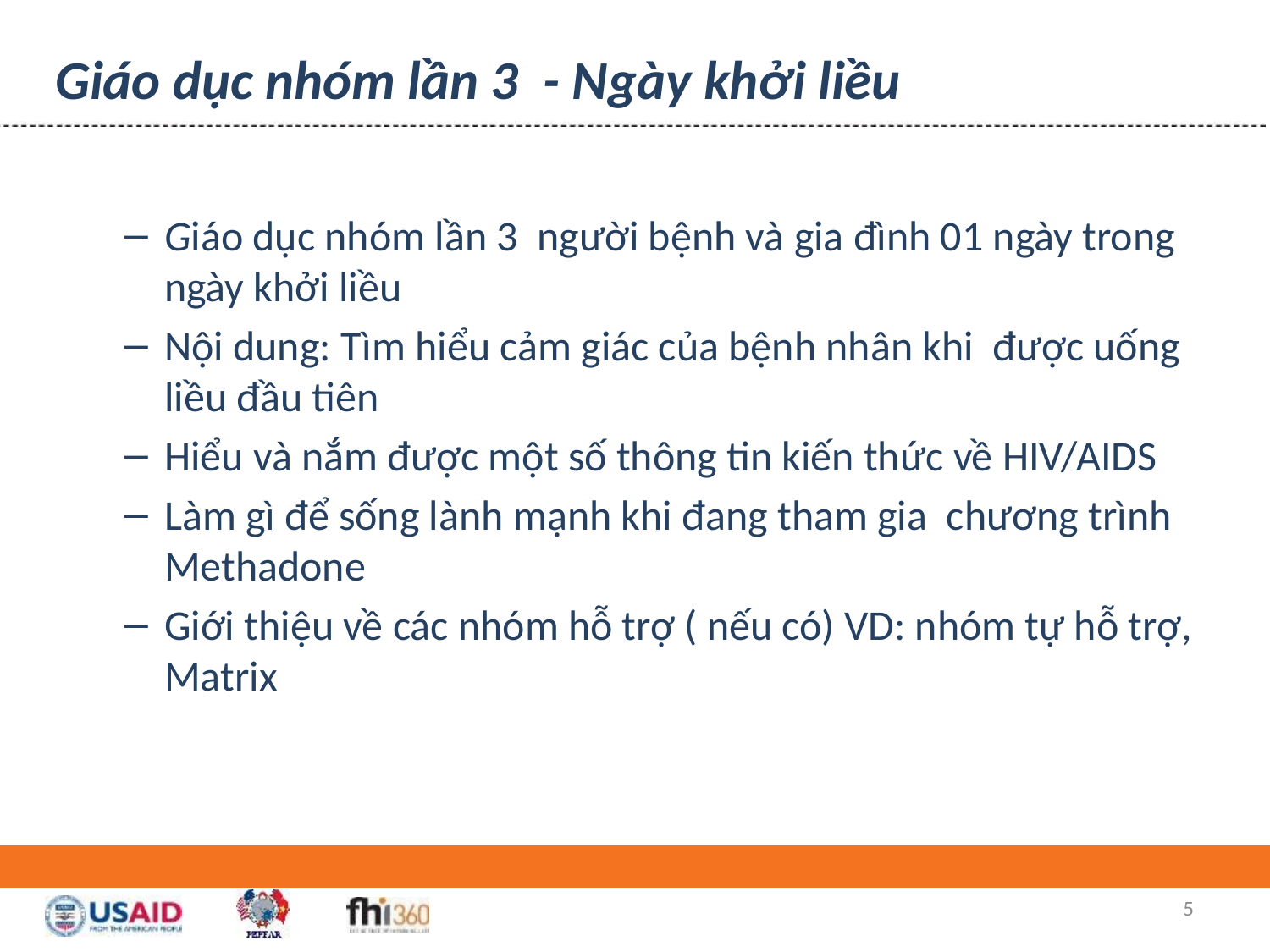

# Giáo dục nhóm lần 3  - Ngày khởi liều

Giáo dục nhóm lần 3  người bệnh và gia đình 01 ngày trong ngày khởi liều
Nội dung: Tìm hiểu cảm giác của bệnh nhân khi  được uống liều đầu tiên
Hiểu và nắm được một số thông tin kiến thức về HIV/AIDS
Làm gì để sống lành mạnh khi đang tham gia  chương trình Methadone
Giới thiệu về các nhóm hỗ trợ ( nếu có) VD: nhóm tự hỗ trợ, Matrix

5